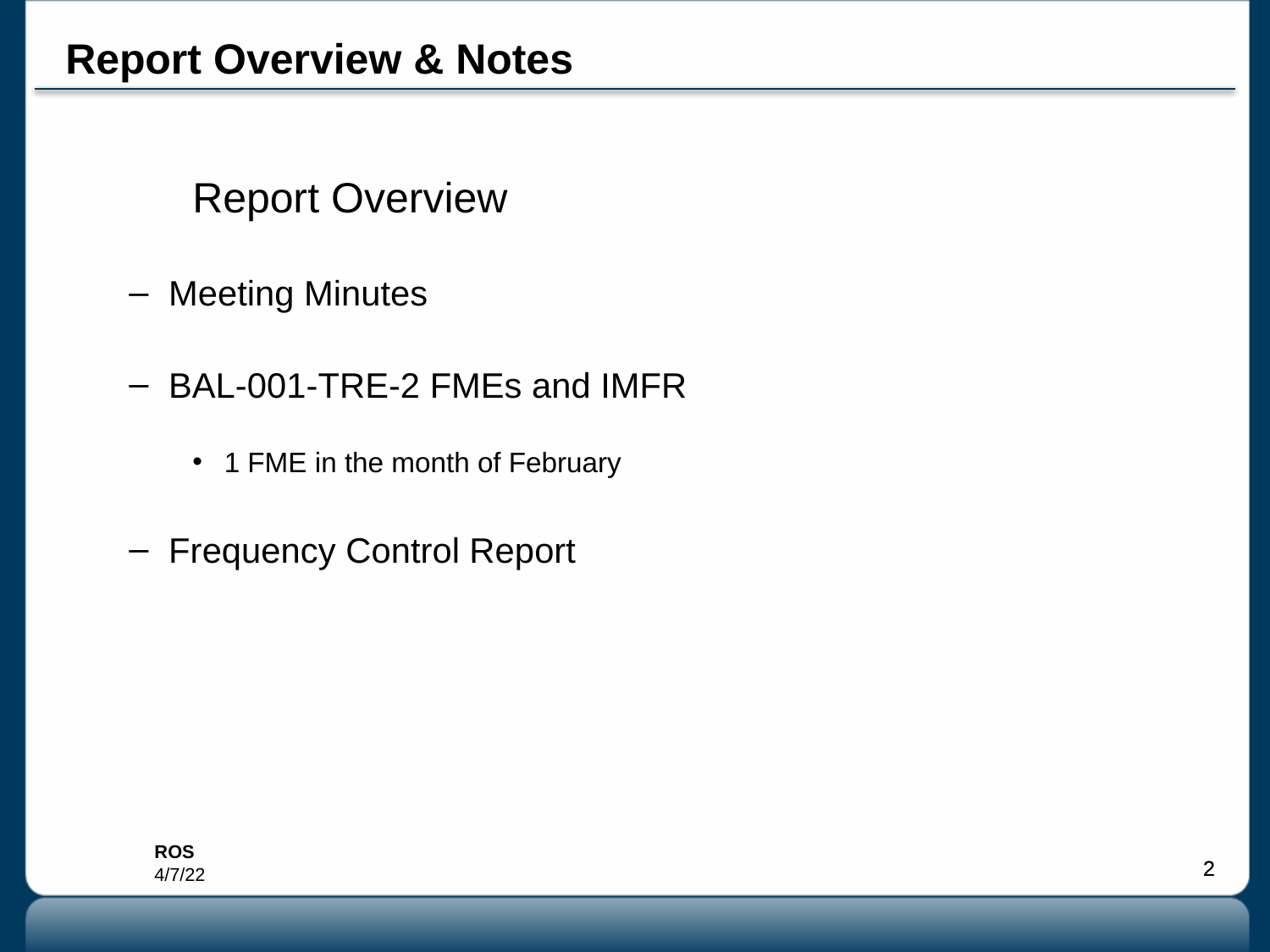

# Report Overview & Notes

	Report Overview
Meeting Minutes
BAL-001-TRE-2 FMEs and IMFR
1 FME in the month of February
Frequency Control Report